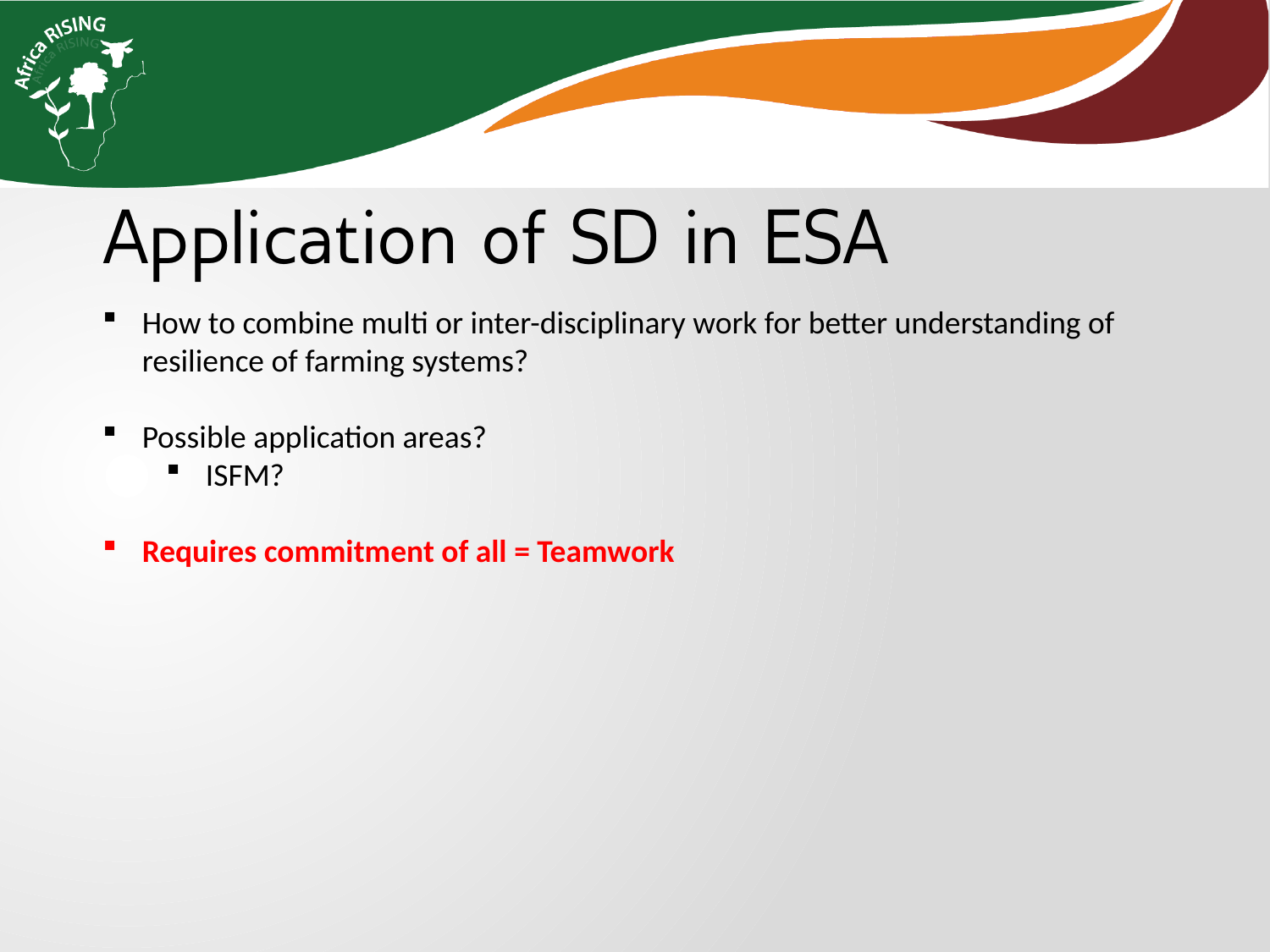

Application of SD in ESA
How to combine multi or inter-disciplinary work for better understanding of resilience of farming systems?

Possible application areas?
ISFM?

Requires commitment of all = Teamwork